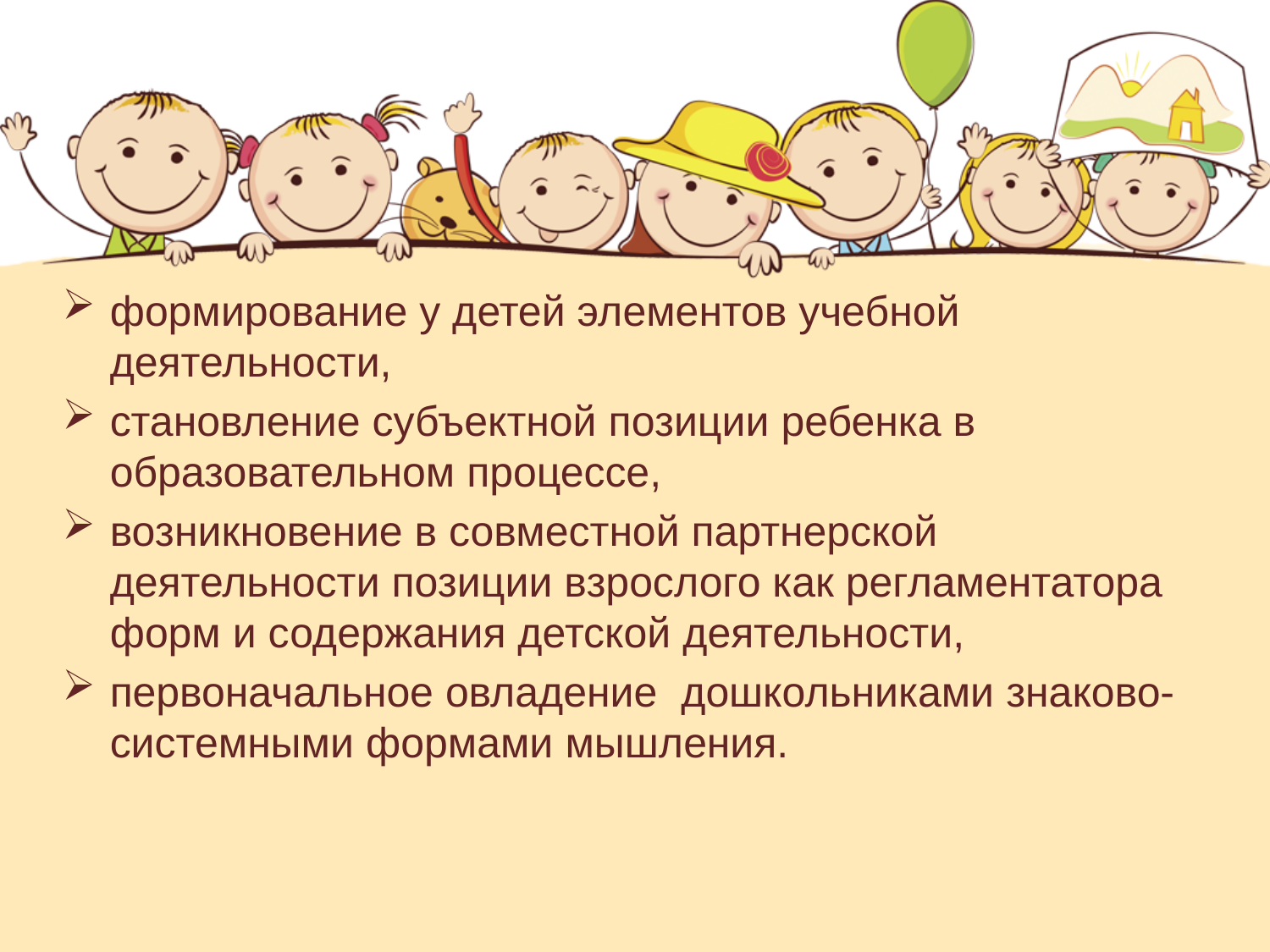

формирование у детей элементов учебной деятельности,
становление субъектной позиции ребенка в образовательном процессе,
возникновение в совместной партнерской деятельности позиции взрослого как регламентатора форм и содержания детской деятельности,
первоначальное овладение  дошкольниками знаково-системными формами мышления.